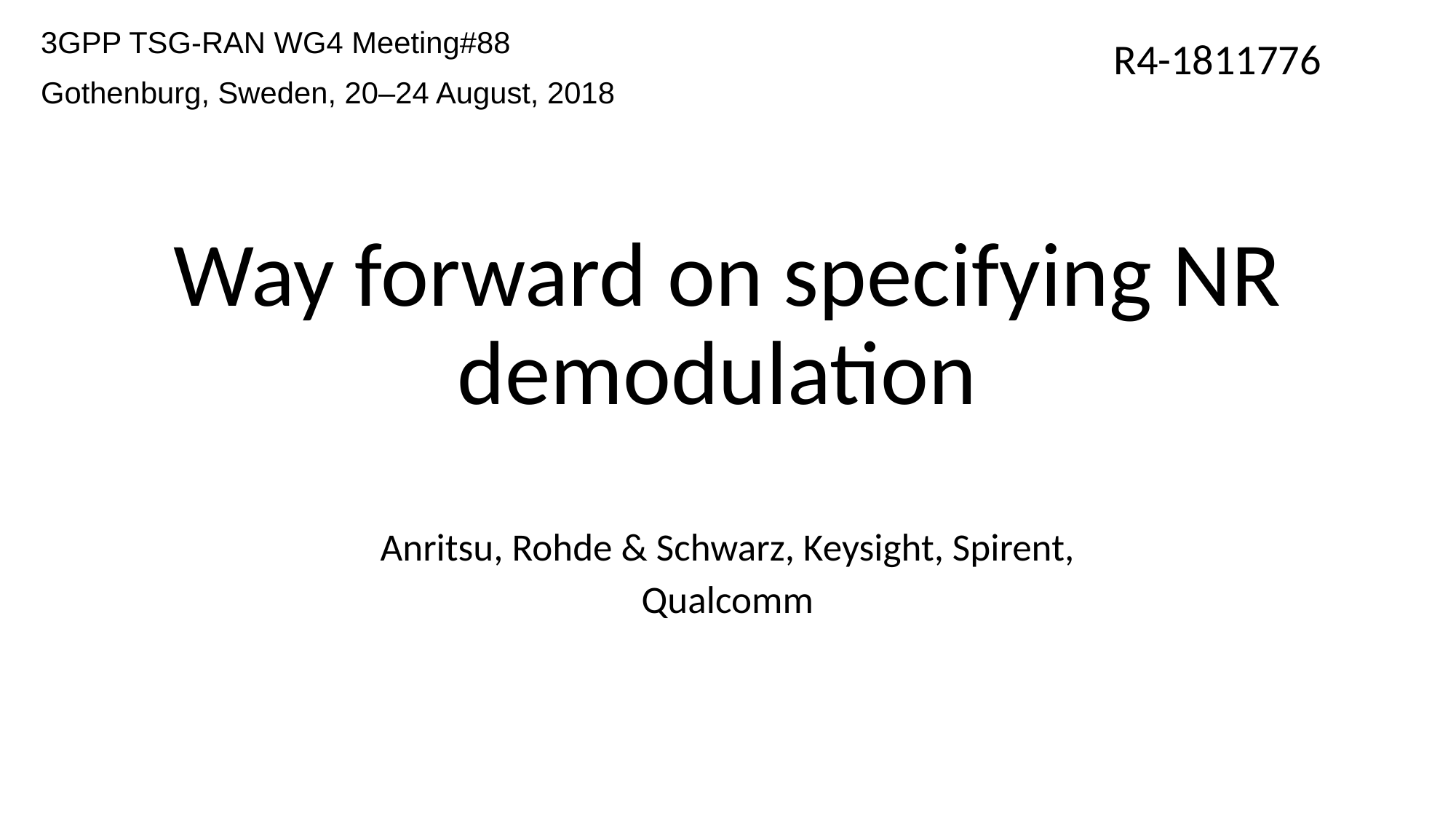

3GPP TSG-RAN WG4 Meeting#88
Gothenburg, Sweden, 20–24 August, 2018
R4-1811776
# Way forward on specifying NR demodulation
Anritsu, Rohde & Schwarz, Keysight, Spirent,
Qualcomm